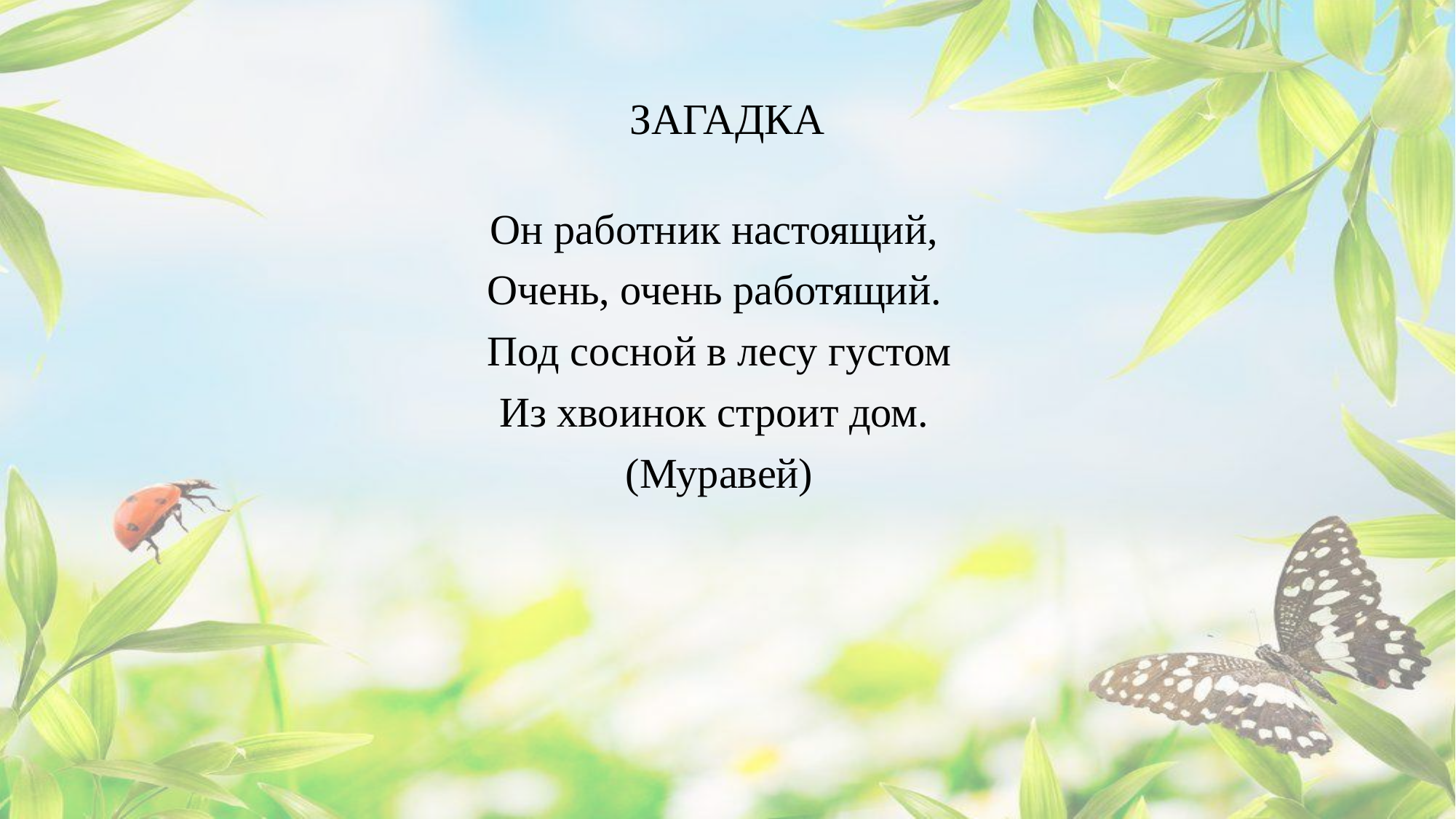

# ЗАГАДКА
Он работник настоящий,
Очень, очень работящий.
Под сосной в лесу густом
Из хвоинок строит дом.
(Муравей)